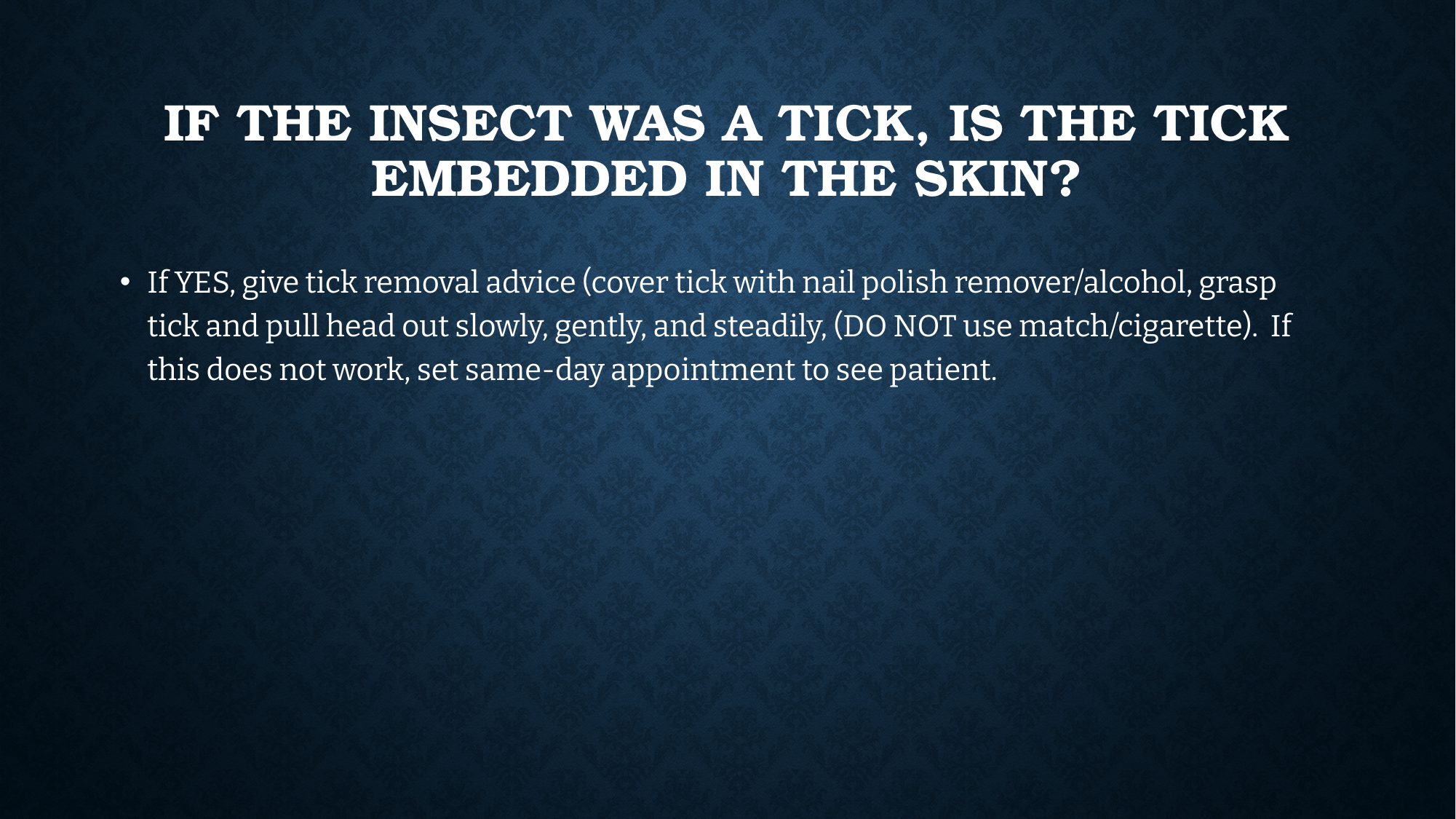

# If the insect was a tick, is the tick embedded in the skin?
If YES, give tick removal advice (cover tick with nail polish remover/alcohol, grasp tick and pull head out slowly, gently, and steadily, (DO NOT use match/cigarette).  If this does not work, set same-day appointment to see patient.